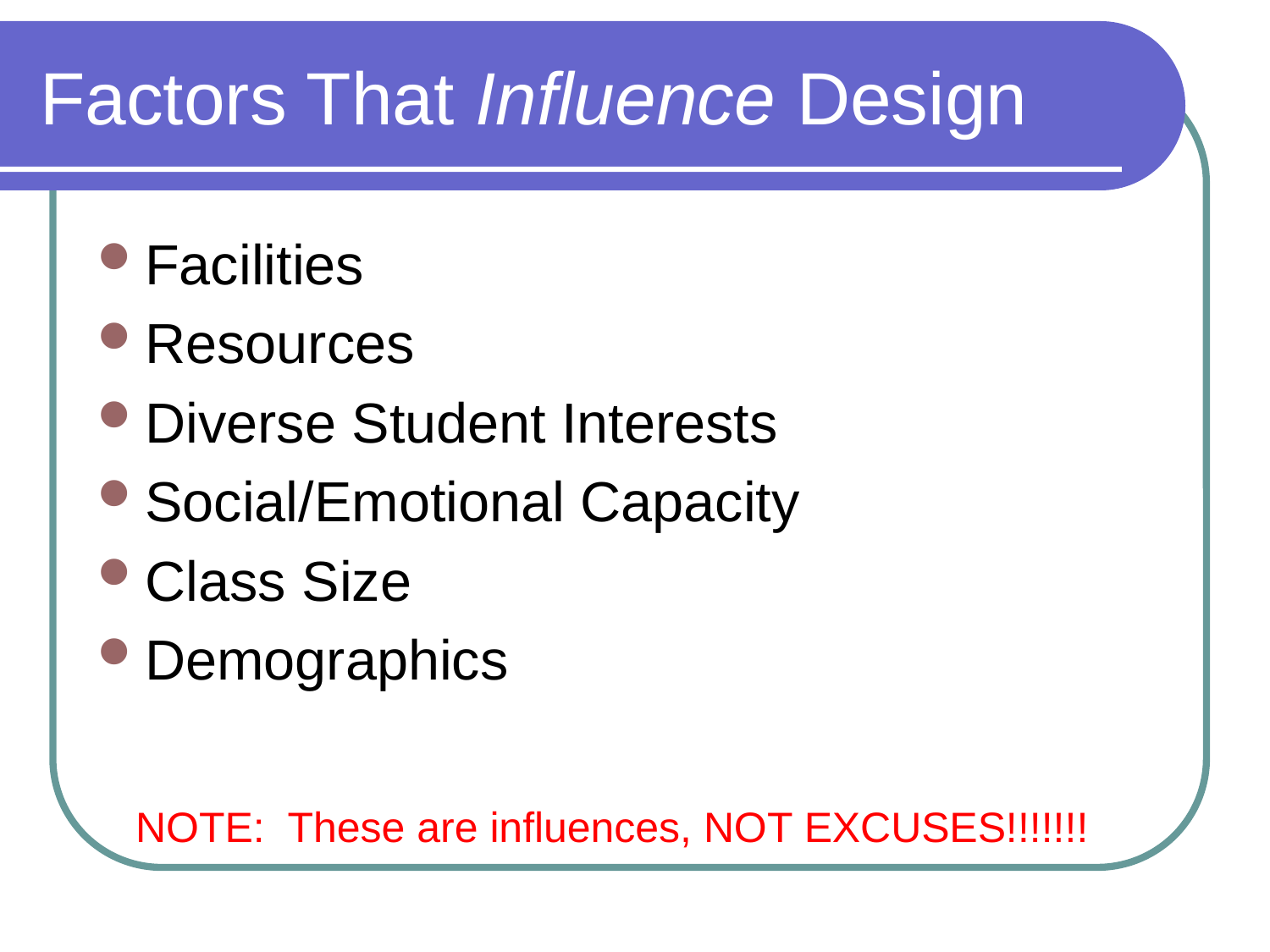

# Factors That Influence Design
Facilities
Resources
Diverse Student Interests
Social/Emotional Capacity
Class Size
Demographics

NOTE:  These are influences, NOT EXCUSES!!!!!!!